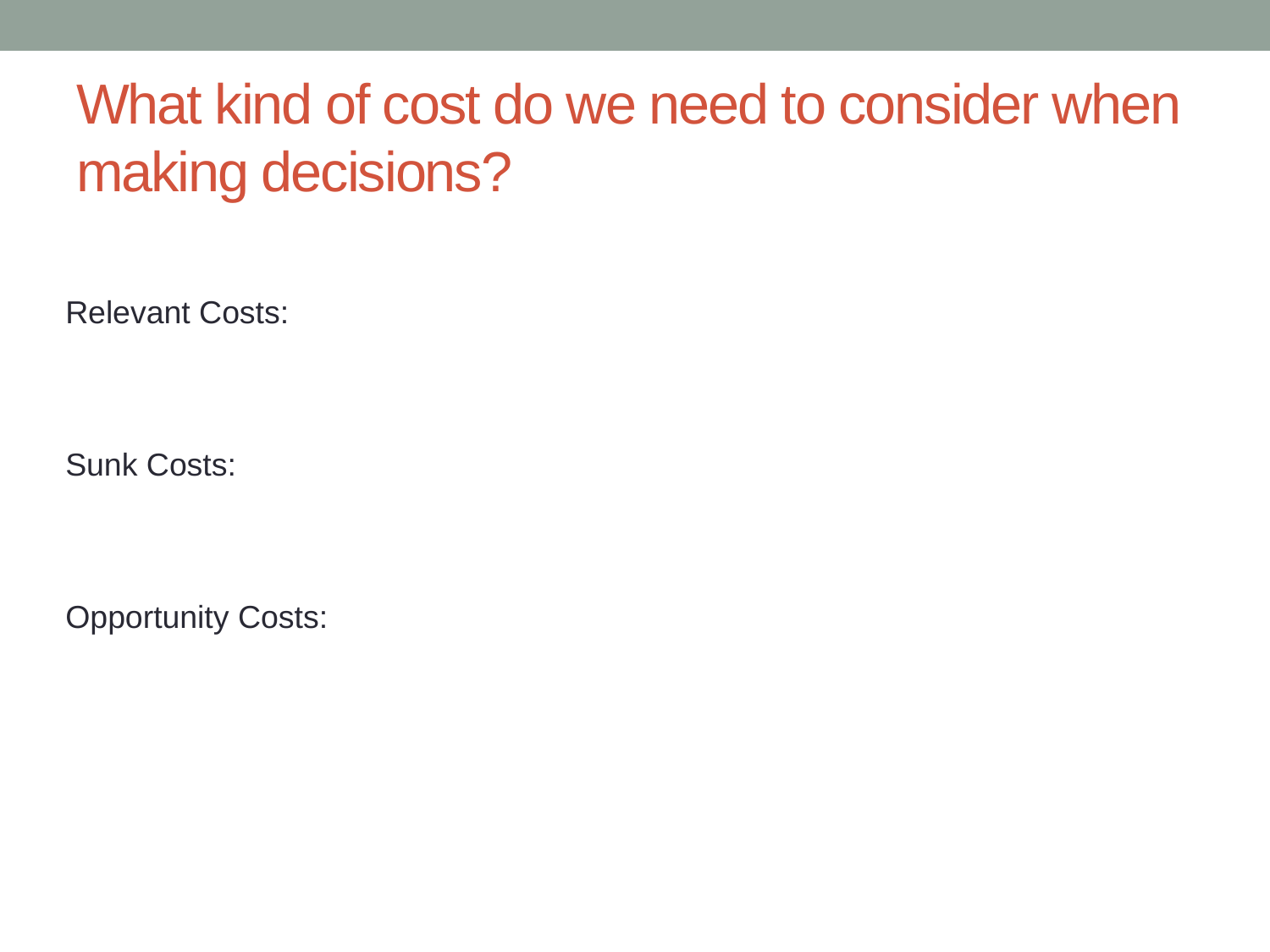

# What kind of cost do we need to consider when making decisions?
Relevant Costs:

Sunk Costs:

Opportunity Costs: